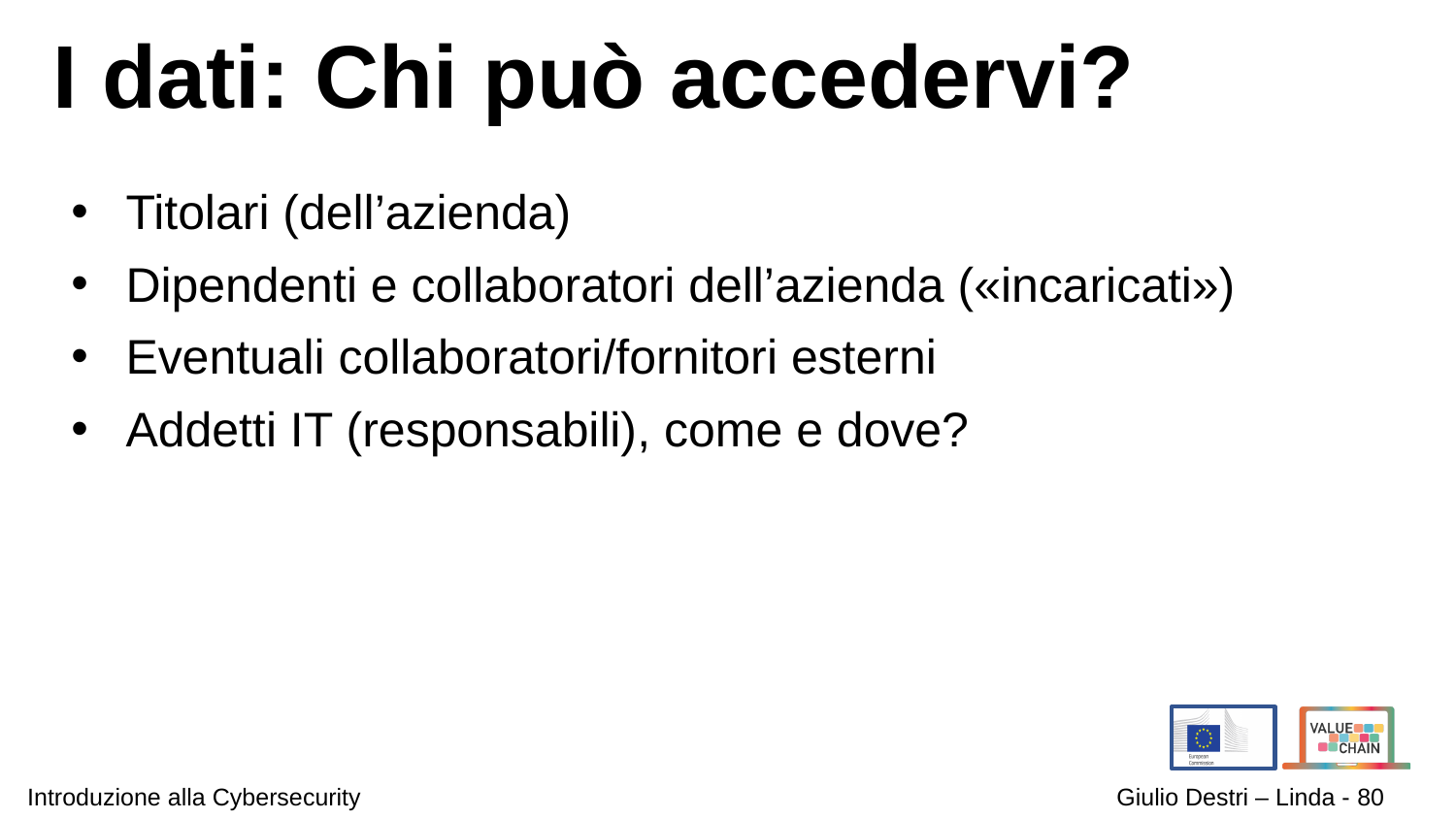

# I dati: Chi può accedervi?
Titolari (dell’azienda)
Dipendenti e collaboratori dell’azienda («incaricati»)
Eventuali collaboratori/fornitori esterni
Addetti IT (responsabili), come e dove?